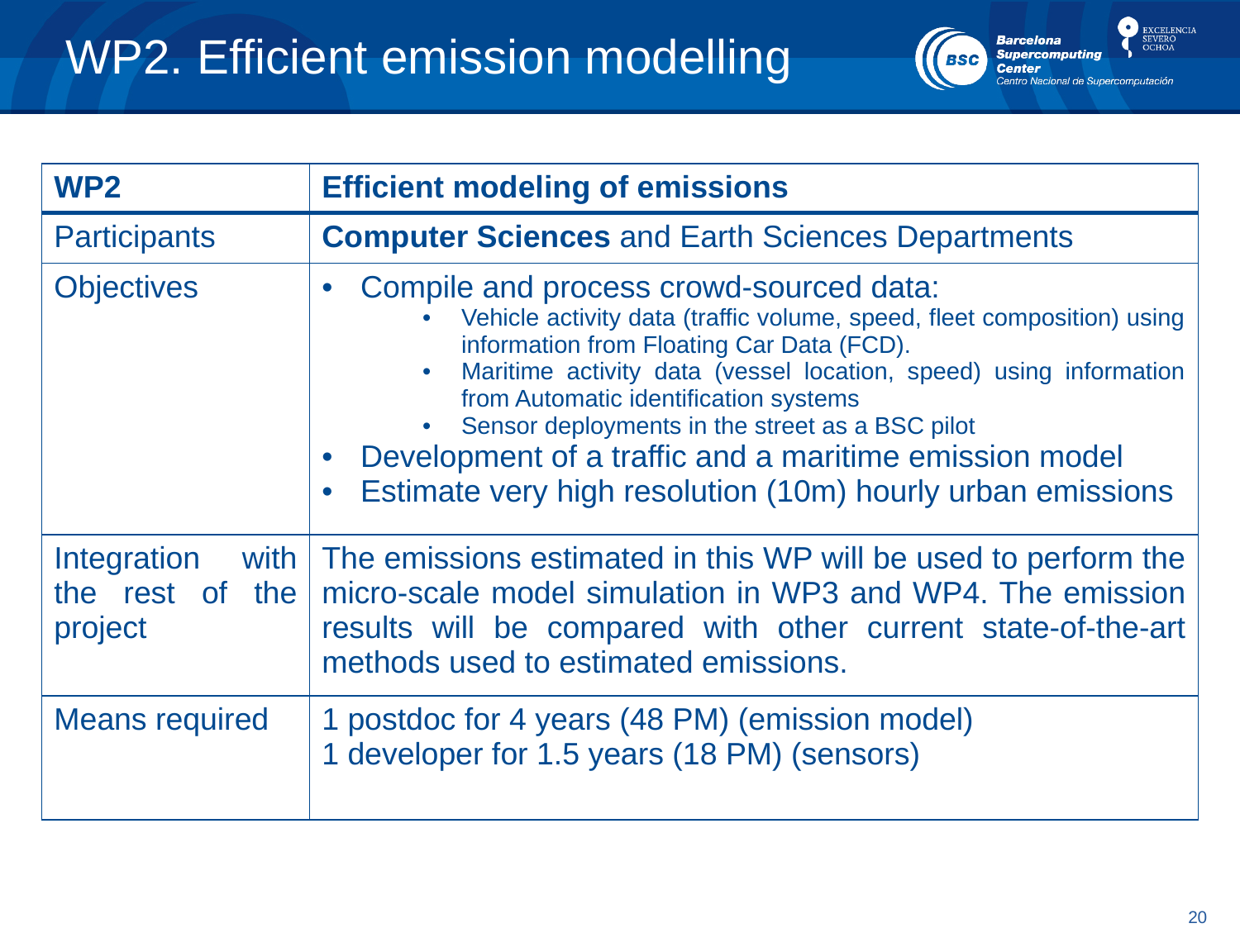

# WP2. Efficient emission modelling
| WP2 | Efficient modeling of emissions |
| --- | --- |
| Participants | Computer Sciences and Earth Sciences Departments |
| Objectives | Compile and process crowd-sourced data: Vehicle activity data (traffic volume, speed, fleet composition) using information from Floating Car Data (FCD). Maritime activity data (vessel location, speed) using information from Automatic identification systems Sensor deployments in the street as a BSC pilot Development of a traffic and a maritime emission model Estimate very high resolution (10m) hourly urban emissions |
| Integration with the rest of the project | The emissions estimated in this WP will be used to perform the micro-scale model simulation in WP3 and WP4. The emission results will be compared with other current state-of-the-art methods used to estimated emissions. |
| Means required | 1 postdoc for 4 years (48 PM) (emission model) 1 developer for 1.5 years (18 PM) (sensors) |